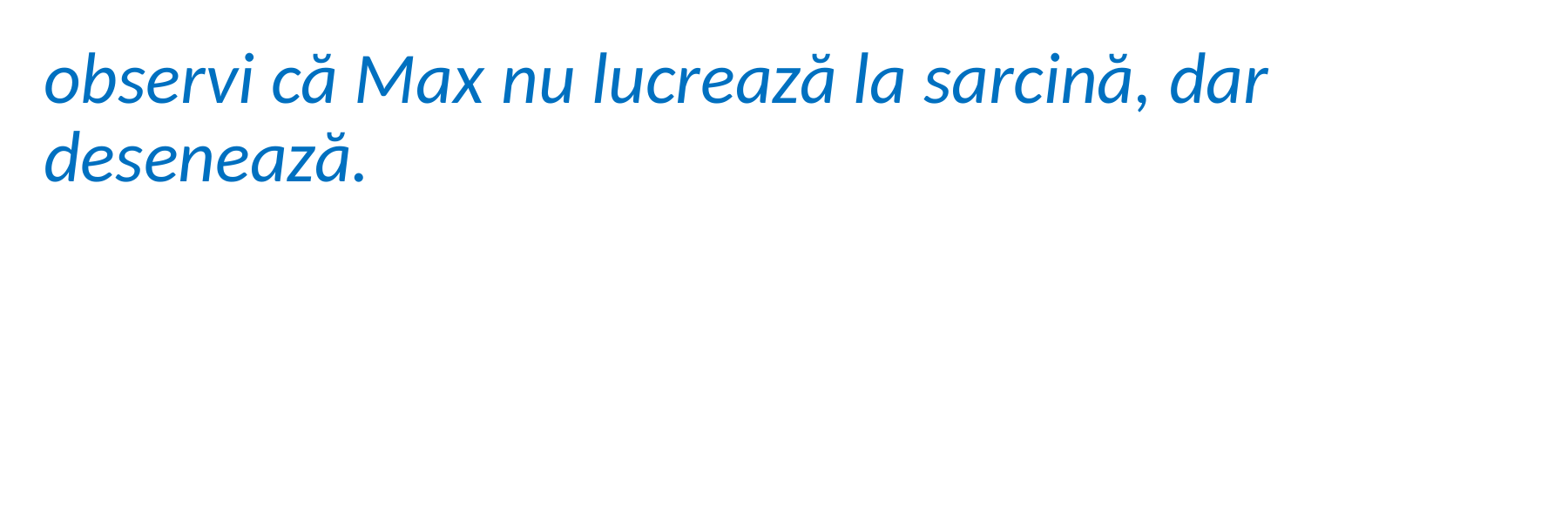

observi că Max nu lucrează la sarcină, dar desenează.